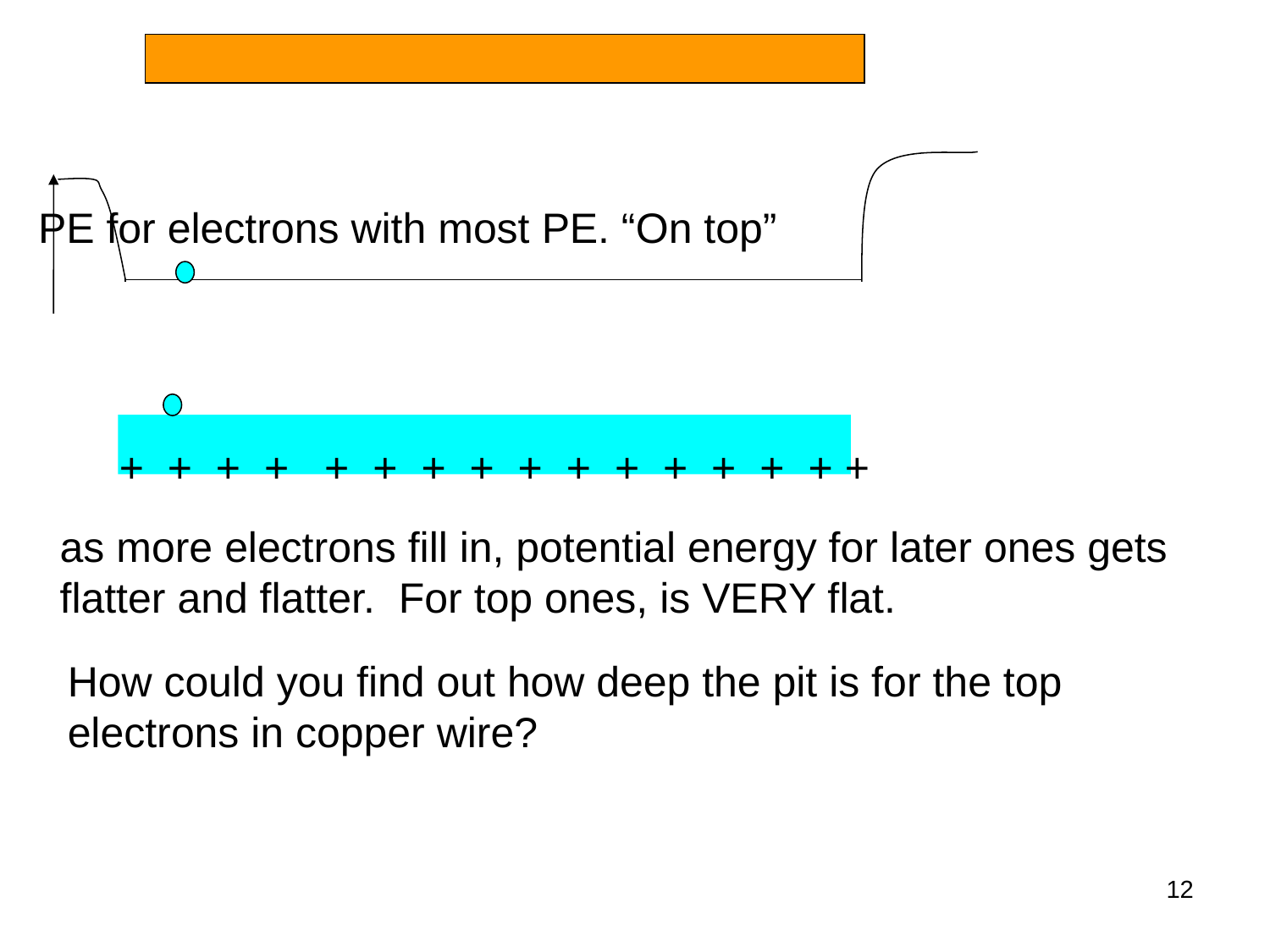

PE for electrons with most PE. “On top”

+  +  +  +   +  +  +  +  +  +  +  +  +  +  + +
as more electrons fill in, potential energy for later ones gets
flatter and flatter.  For top ones, is VERY flat.
How could you find out how deep the pit is for the top
electrons in copper wire?

12